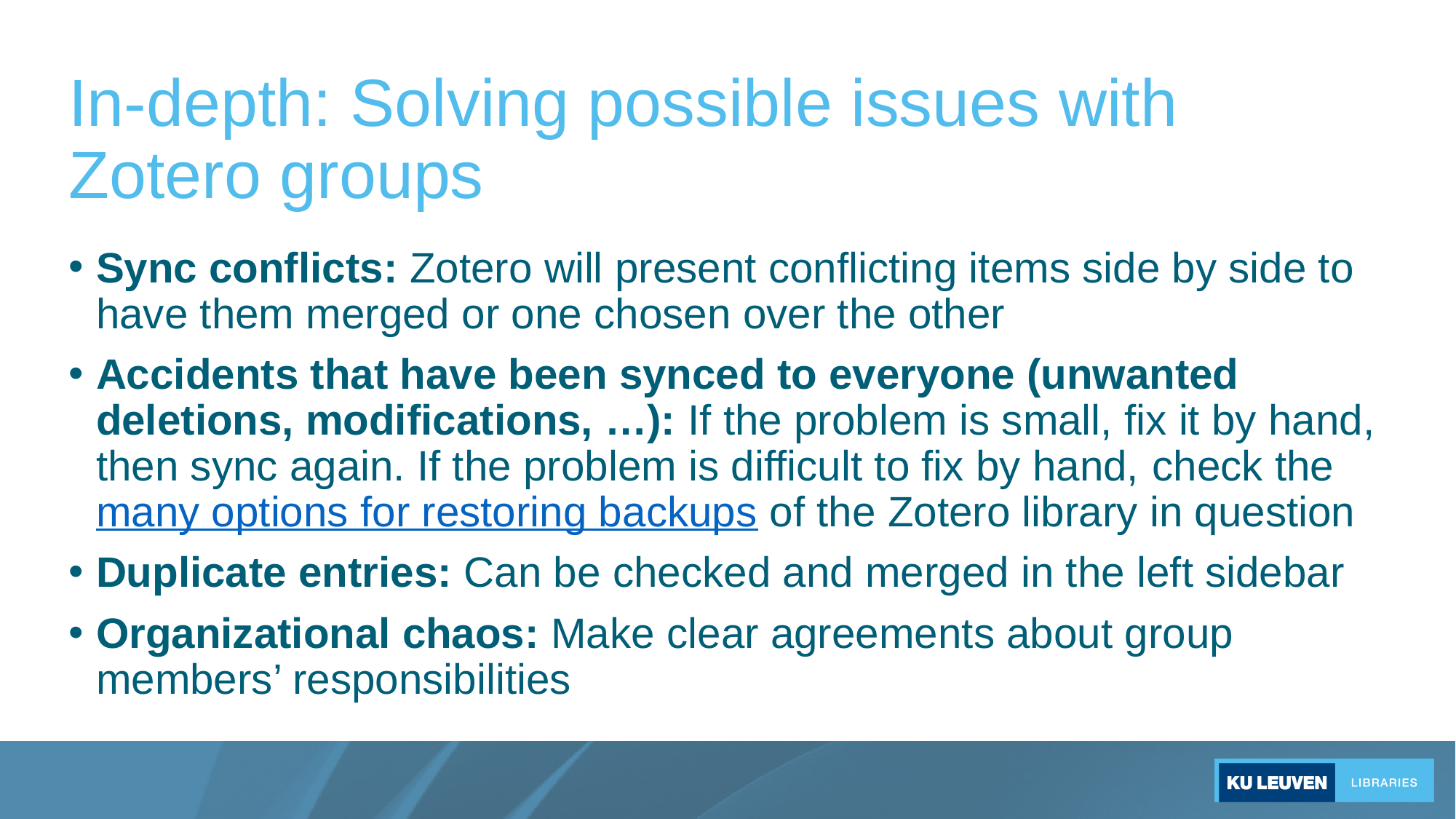

# In-depth: Solving possible issues with Zotero groups
Sync conflicts: Zotero will present conflicting items side by side to have them merged or one chosen over the other
Accidents that have been synced to everyone (unwanted deletions, modifications, …): If the problem is small, fix it by hand, then sync again. If the problem is difficult to fix by hand, check the many options for restoring backups of the Zotero library in question
Duplicate entries: Can be checked and merged in the left sidebar
Organizational chaos: Make clear agreements about group members’ responsibilities